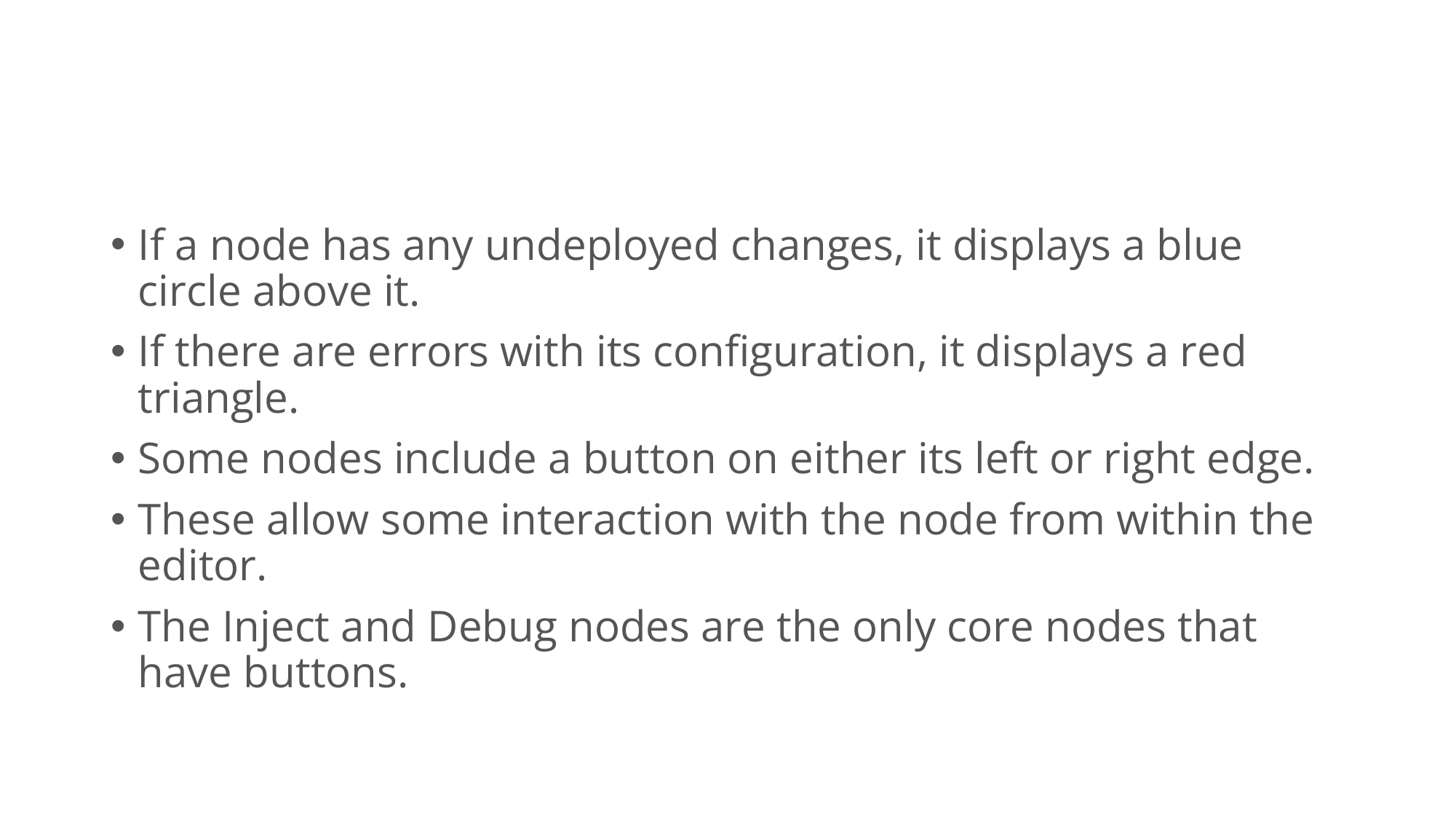

#
If a node has any undeployed changes, it displays a blue circle above it.
If there are errors with its configuration, it displays a red triangle.
Some nodes include a button on either its left or right edge.
These allow some interaction with the node from within the editor.
The Inject and Debug nodes are the only core nodes that have buttons.